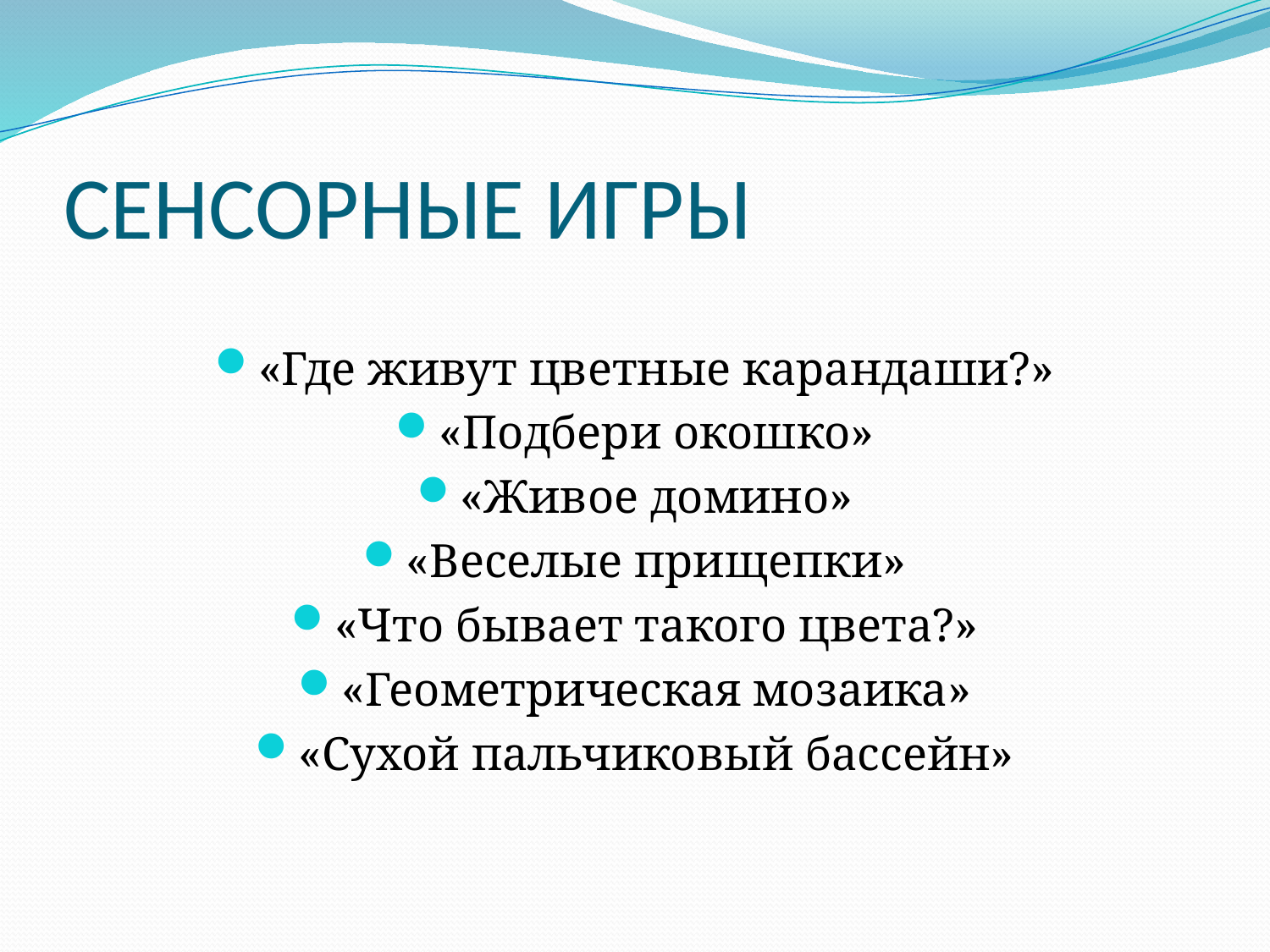

# СЕНСОРНЫЕ ИГРЫ

«Где живут цветные карандаши?»
«Подбери окошко»
«Живое домино»
«Веселые прищепки»
«Что бывает такого цвета?»
«Геометрическая мозаика»
«Сухой пальчиковый бассейн»